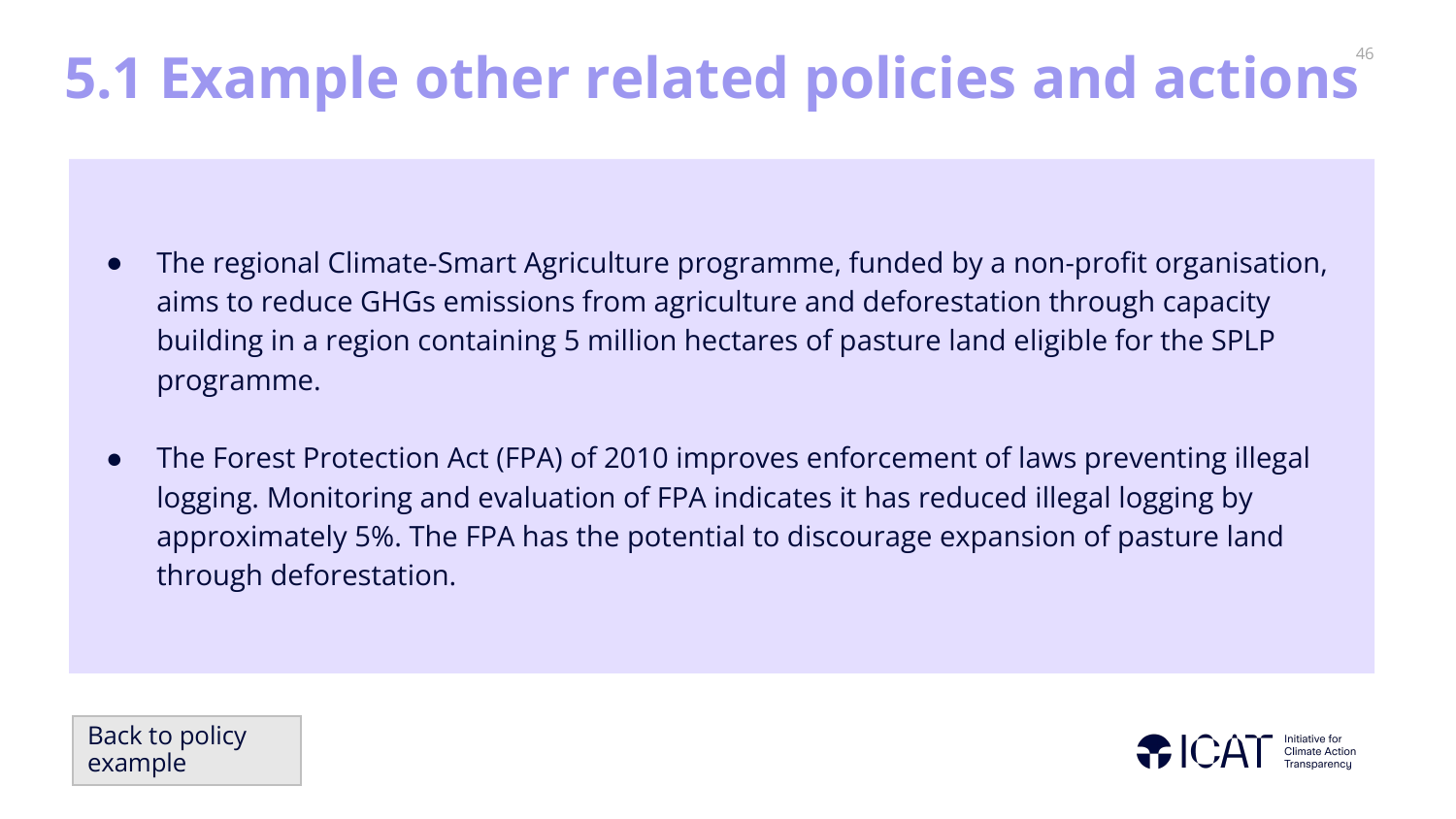

# 5.1 Example other related policies and actions

The regional Climate-Smart Agriculture programme, funded by a non-profit organisation, aims to reduce GHGs emissions from agriculture and deforestation through capacity building in a region containing 5 million hectares of pasture land eligible for the SPLP programme.

The Forest Protection Act (FPA) of 2010 improves enforcement of laws preventing illegal logging. Monitoring and evaluation of FPA indicates it has reduced illegal logging by approximately 5%. The FPA has the potential to discourage expansion of pasture land through deforestation.

Back to policy example